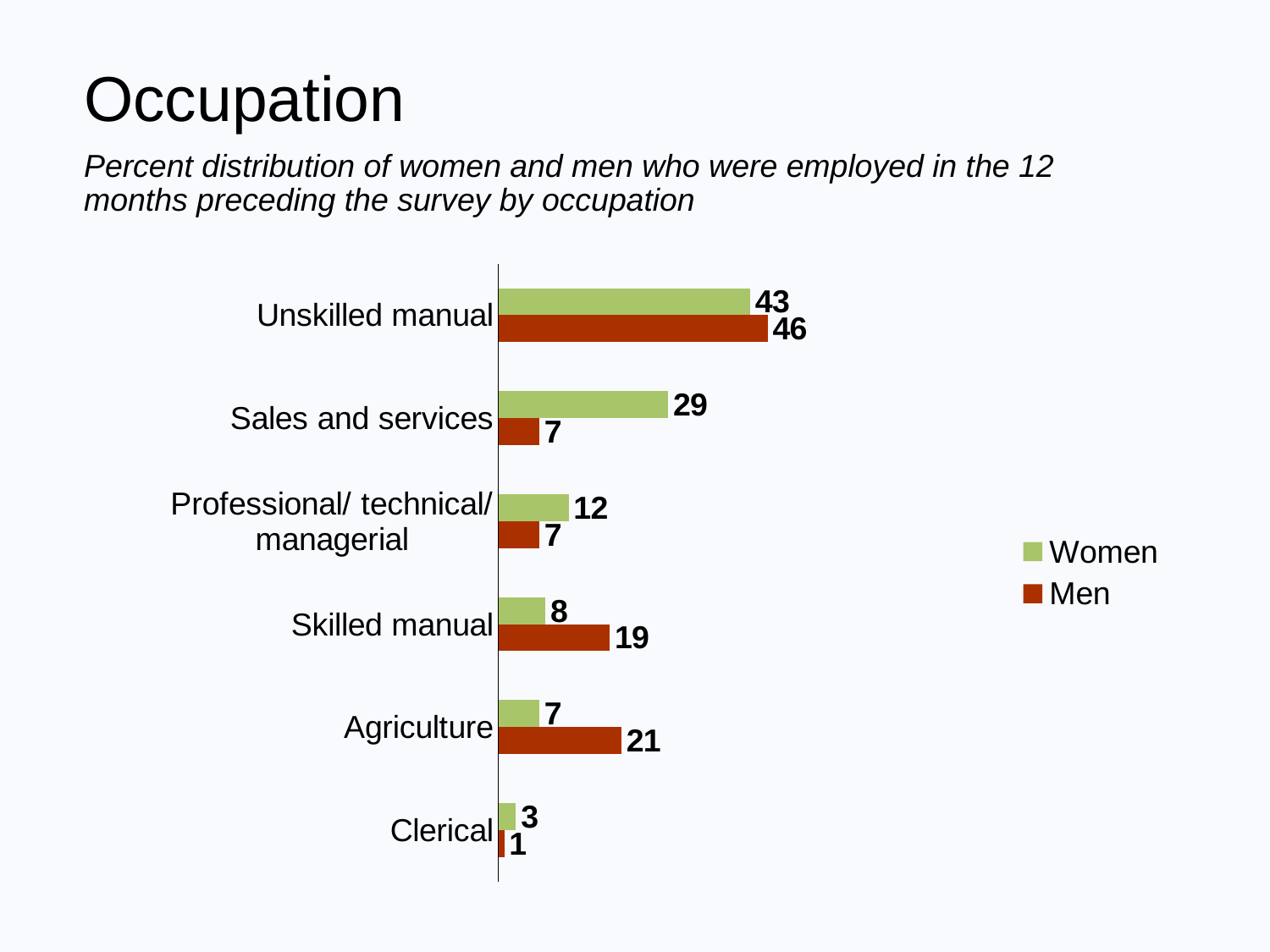

# Occupation
Percent distribution of women and men who were employed in the 12 months preceding the survey by occupation

### Chart

| Category | Men | Women |
|---|---|---|
| Clerical | 1.0 | 3.0 |
| Agriculture | 21.0 | 7.0 |
| Skilled manual | 19.0 | 8.0 |
| Professional/ technical/ managerial | 7.0 | 12.0 |
| Sales and services | 7.0 | 29.0 |
| Unskilled manual | 46.0 | 43.0 |